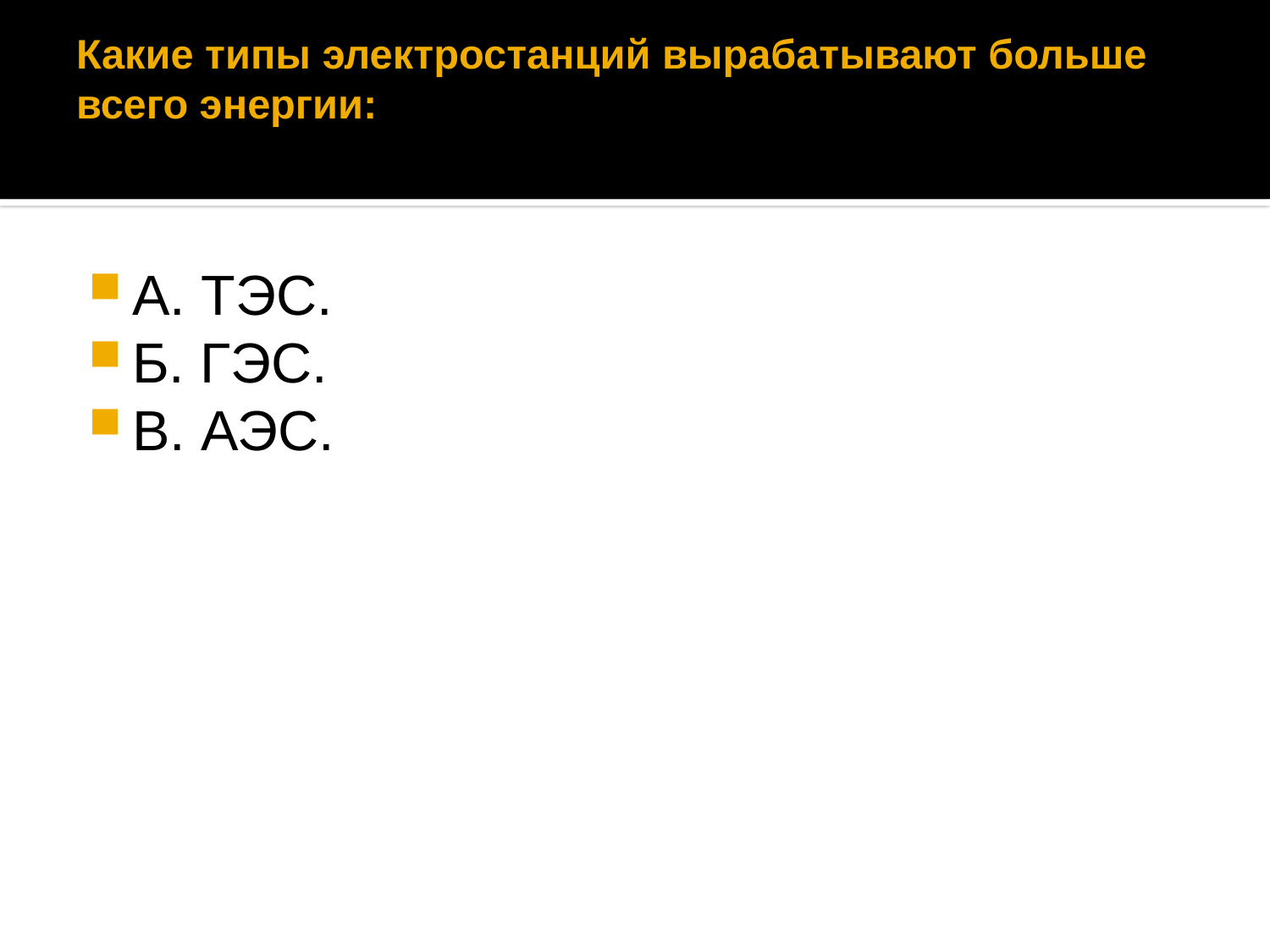

# Какие типы электростанций вырабатывают больше всего энергии:
А. ТЭС.
Б. ГЭС.
В. АЭС.